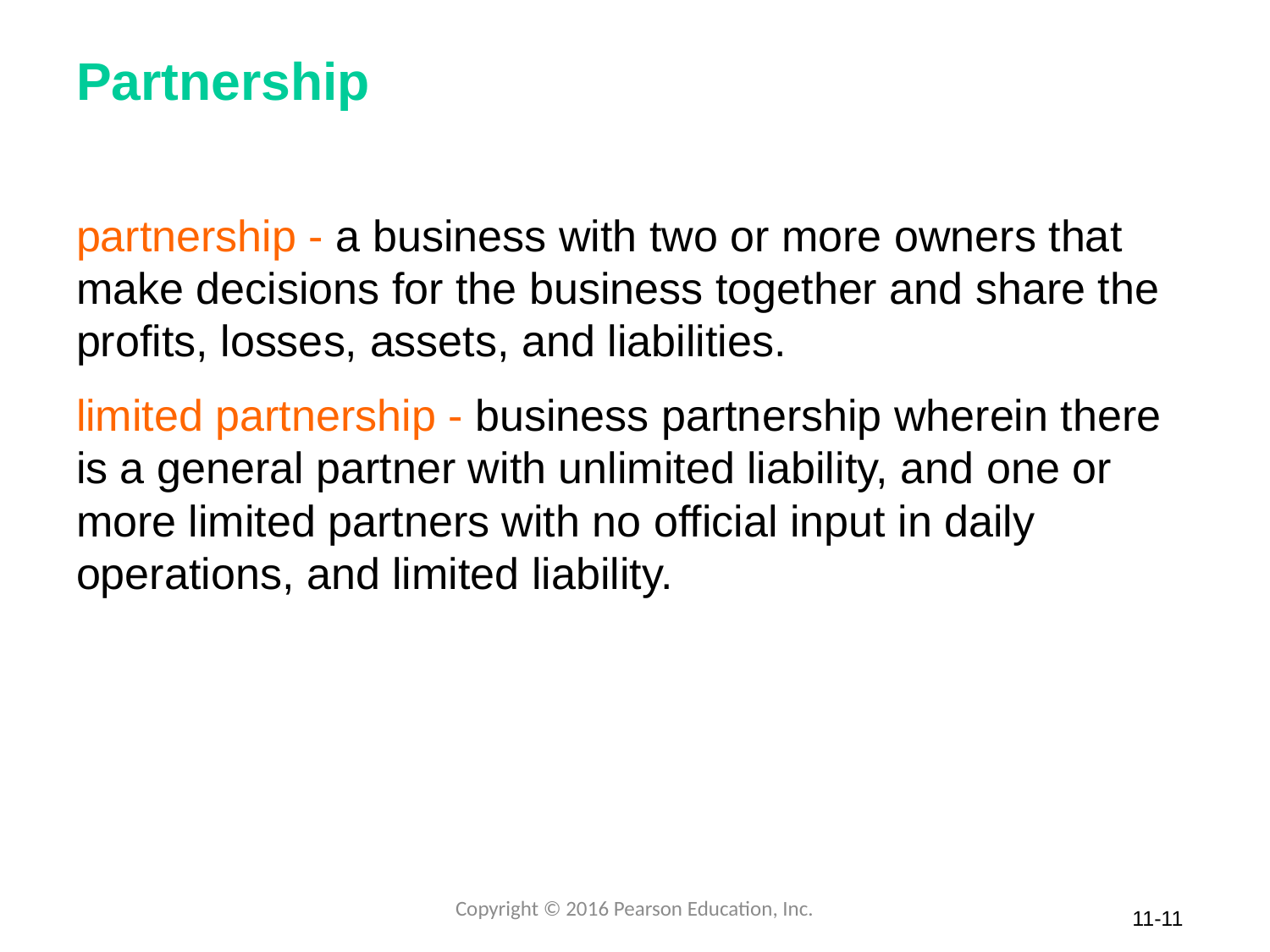

# Partnership
partnership - a business with two or more owners that make decisions for the business together and share the profits, losses, assets, and liabilities.

limited partnership - business partnership wherein there is a general partner with unlimited liability, and one or more limited partners with no official input in daily operations, and limited liability.

Copyright © 2016 Pearson Education, Inc.